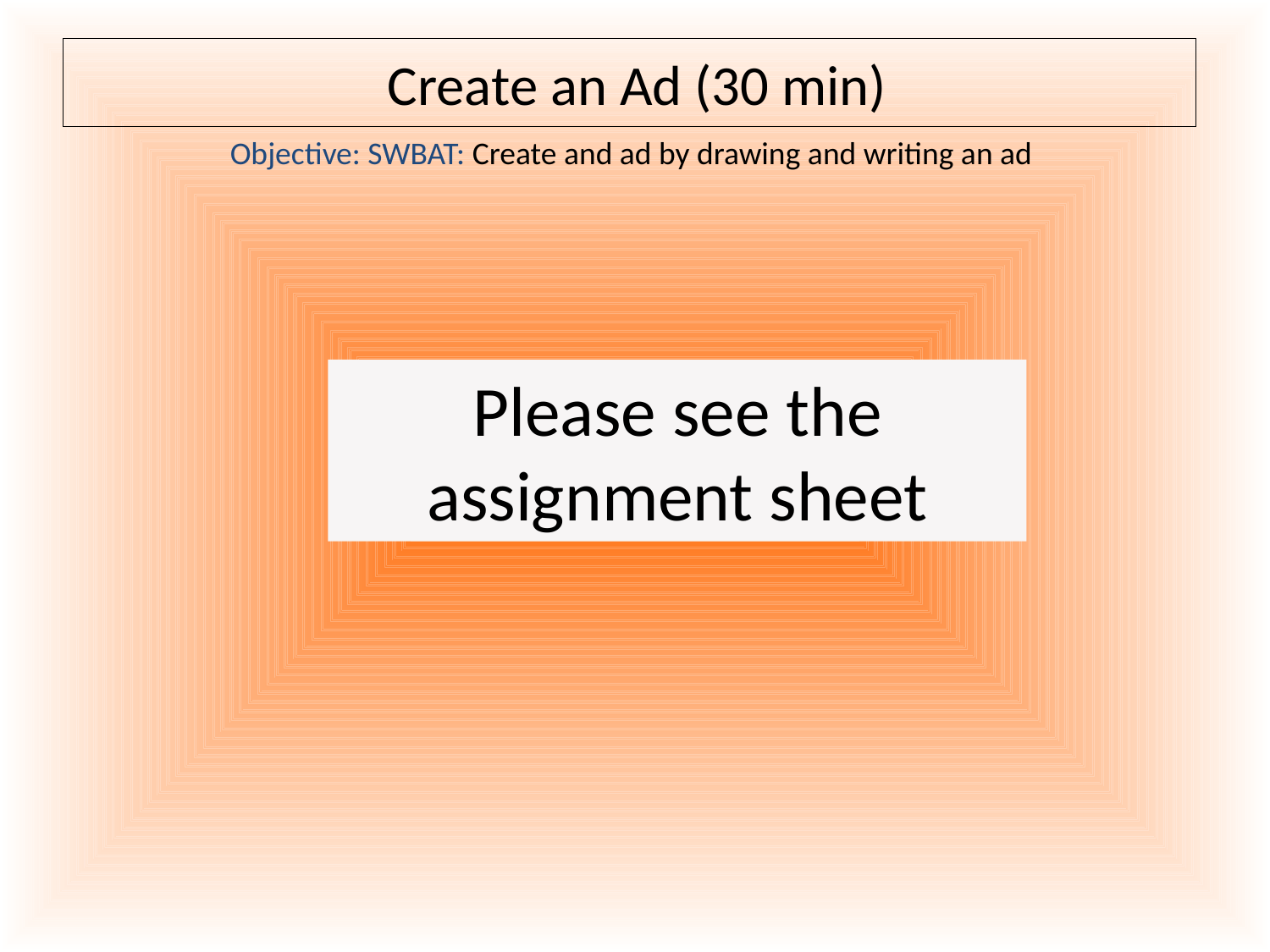

Create an Ad (30 min)
Objective: SWBAT: Create and ad by drawing and writing an ad
Please see the assignment sheet